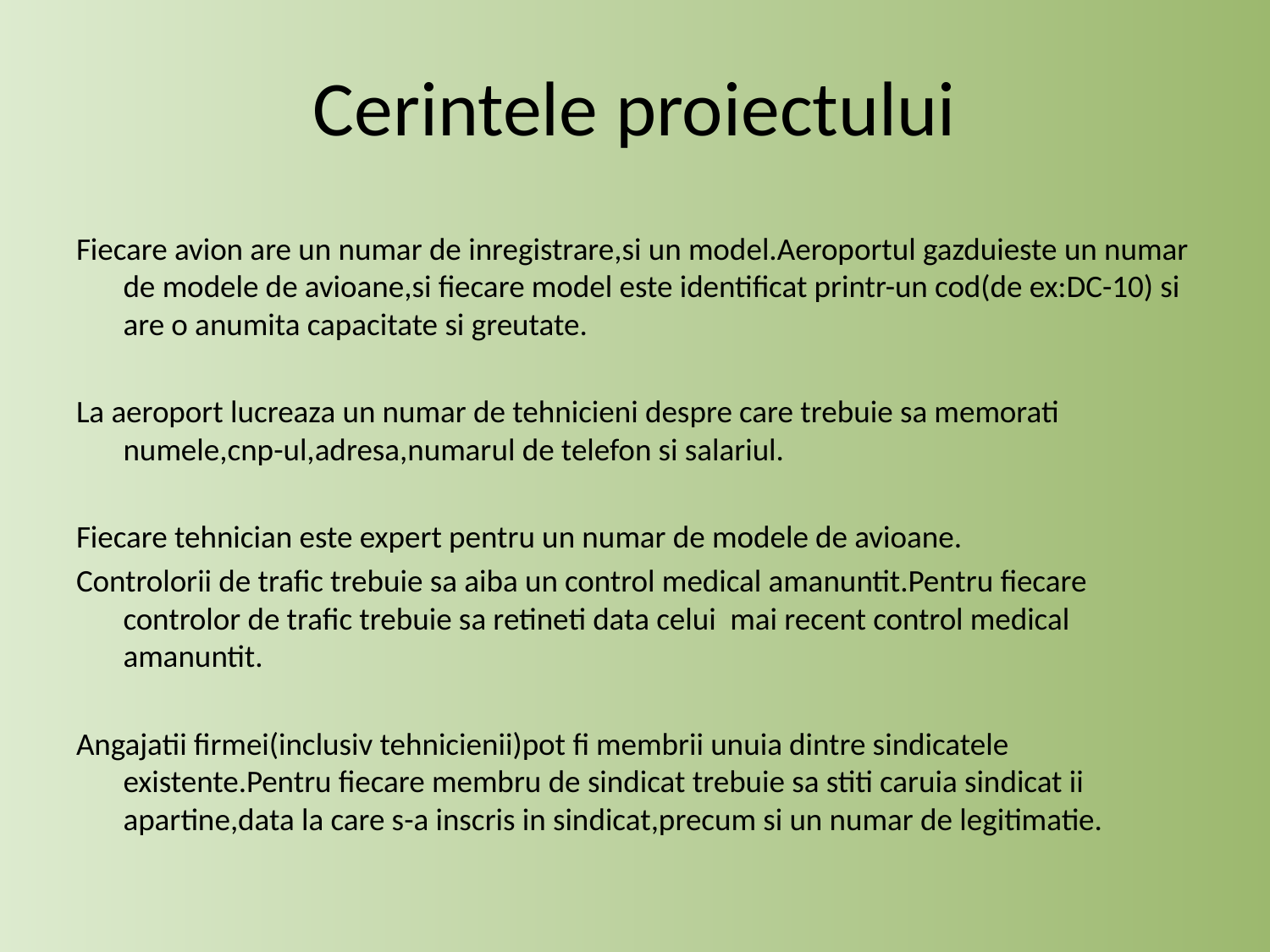

# Cerintele proiectului
Fiecare avion are un numar de inregistrare,si un model.Aeroportul gazduieste un numar de modele de avioane,si fiecare model este identificat printr-un cod(de ex:DC-10) si are o anumita capacitate si greutate.

La aeroport lucreaza un numar de tehnicieni despre care trebuie sa memorati numele,cnp-ul,adresa,numarul de telefon si salariul.

Fiecare tehnician este expert pentru un numar de modele de avioane.
Controlorii de trafic trebuie sa aiba un control medical amanuntit.Pentru fiecare controlor de trafic trebuie sa retineti data celui  mai recent control medical amanuntit.

Angajatii firmei(inclusiv tehnicienii)pot fi membrii unuia dintre sindicatele existente.Pentru fiecare membru de sindicat trebuie sa stiti caruia sindicat ii apartine,data la care s-a inscris in sindicat,precum si un numar de legitimatie.